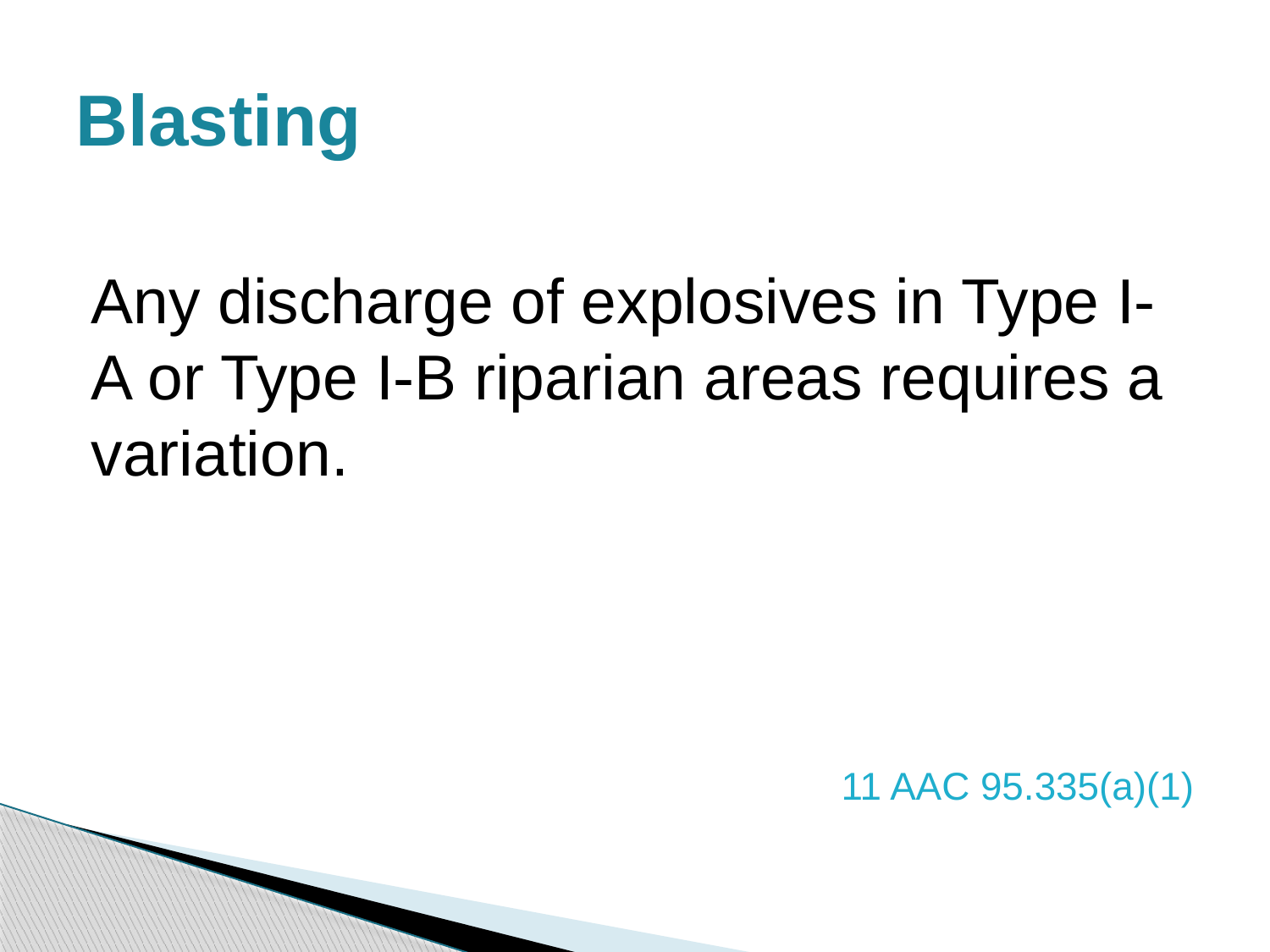

# Blasting
Any discharge of explosives in Type I-A or Type I-B riparian areas requires a variation.

				11 AAC 95.335(a)(1)